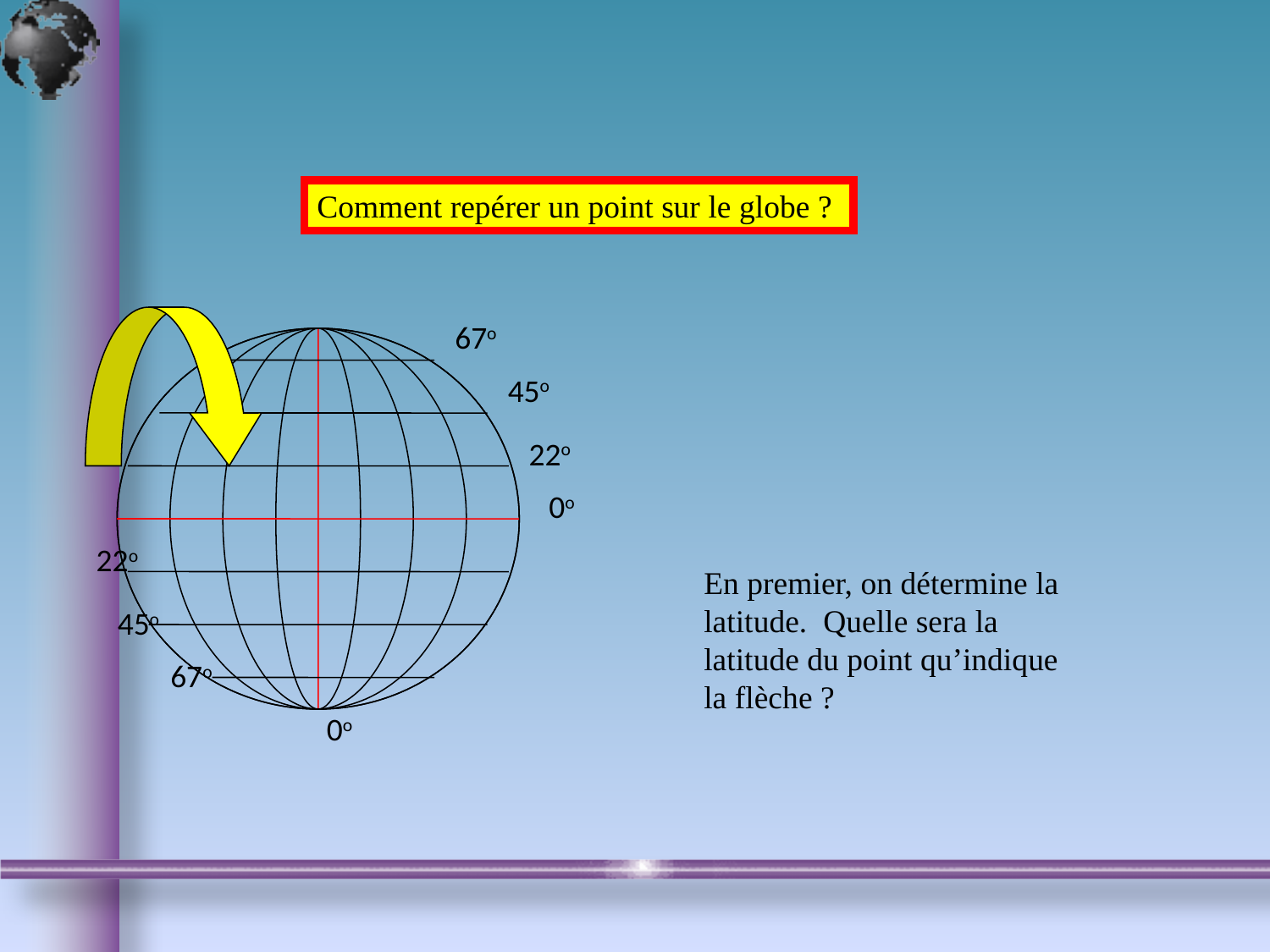

Comment repérer un point sur le globe ?

67o

45o

22o

0o

22o
En premier, on détermine la
latitude.  Quelle sera la
latitude du point qu’indique
la flèche ?

45o

67o

0o